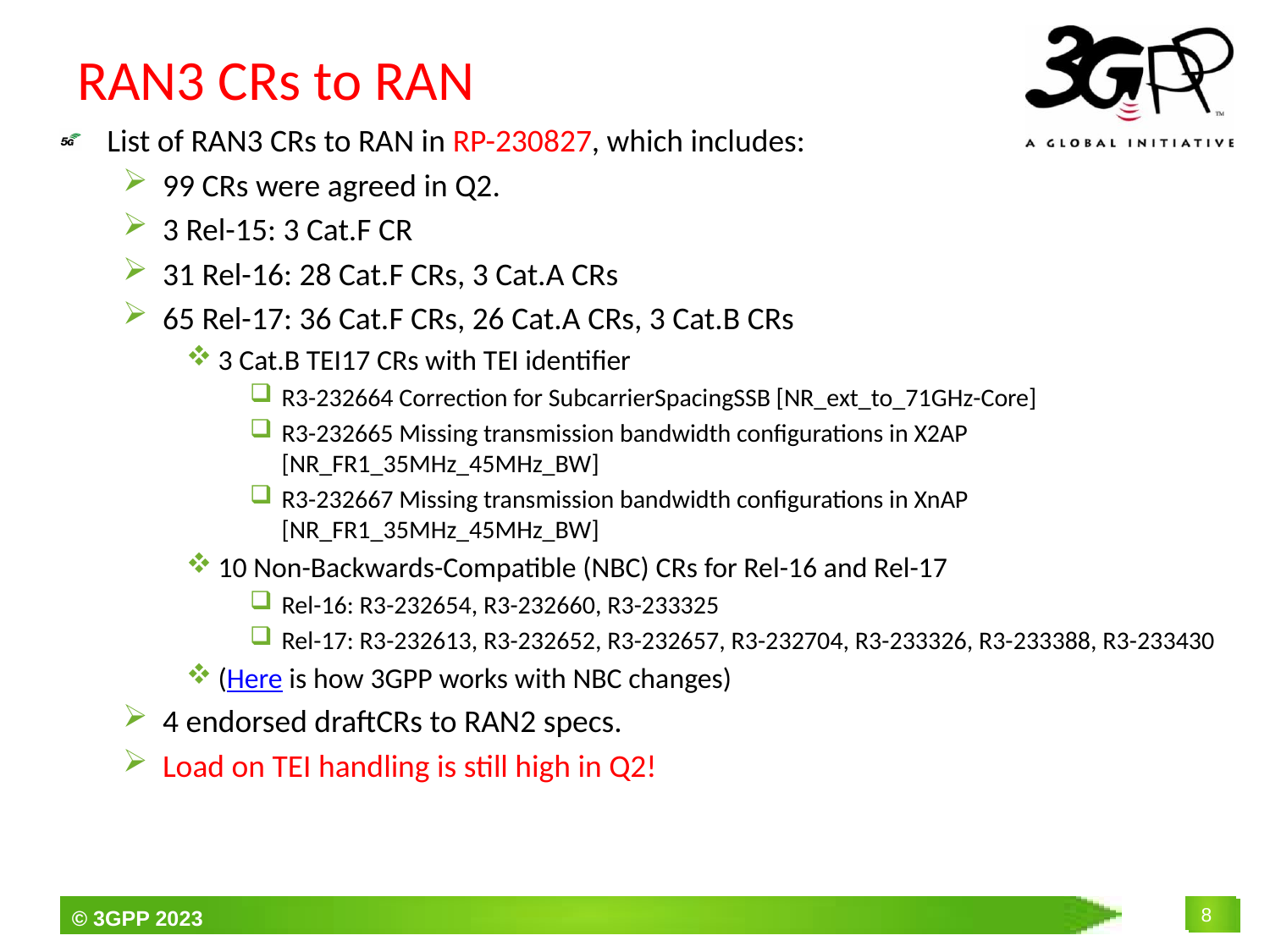

# RAN3 CRs to RAN
List of RAN3 CRs to RAN in RP-230827, which includes:
99 CRs were agreed in Q2.
3 Rel-15: 3 Cat.F CR
31 Rel-16: 28 Cat.F CRs, 3 Cat.A CRs
65 Rel-17: 36 Cat.F CRs, 26 Cat.A CRs, 3 Cat.B CRs
3 Cat.B TEI17 CRs with TEI identifier
R3-232664 Correction for SubcarrierSpacingSSB [NR_ext_to_71GHz-Core]
R3-232665 Missing transmission bandwidth configurations in X2AP [NR_FR1_35MHz_45MHz_BW]
R3-232667 Missing transmission bandwidth configurations in XnAP [NR_FR1_35MHz_45MHz_BW]
10 Non-Backwards-Compatible (NBC) CRs for Rel-16 and Rel-17
Rel-16: R3-232654, R3-232660, R3-233325
Rel-17: R3-232613, R3-232652, R3-232657, R3-232704, R3-233326, R3-233388, R3-233430
(Here is how 3GPP works with NBC changes)
4 endorsed draftCRs to RAN2 specs.
Load on TEI handling is still high in Q2!